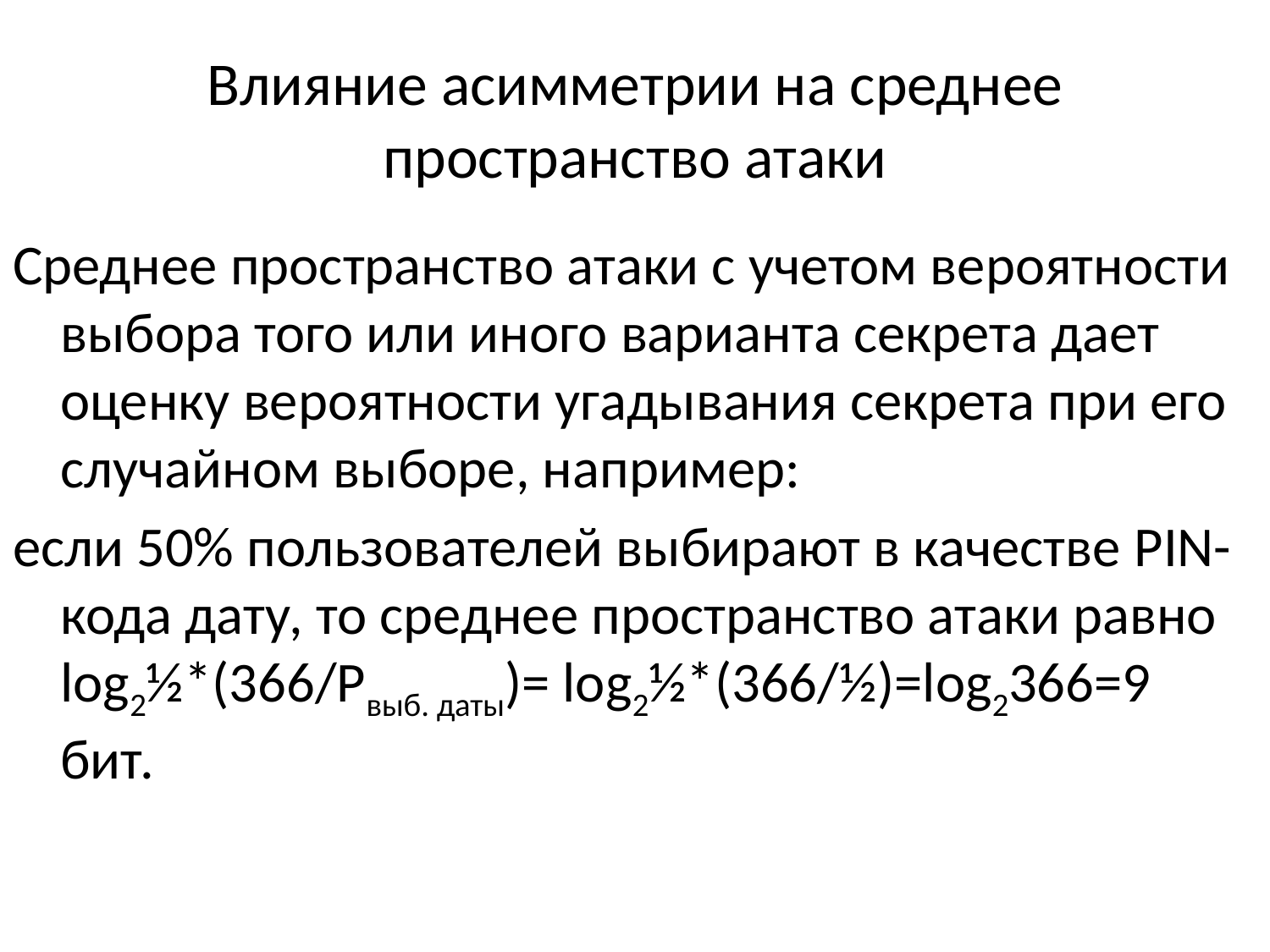

# Влияние асимметрии на среднее пространство атаки
Среднее пространство атаки с учетом вероятности выбора того или иного варианта секрета дает оценку вероятности угадывания секрета при его случайном выборе, например:
если 50% пользователей выбирают в качестве PIN-кода дату, то среднее пространство атаки равно log2½*(366/Pвыб. даты)= log2½*(366/½)=log2366=9 бит.